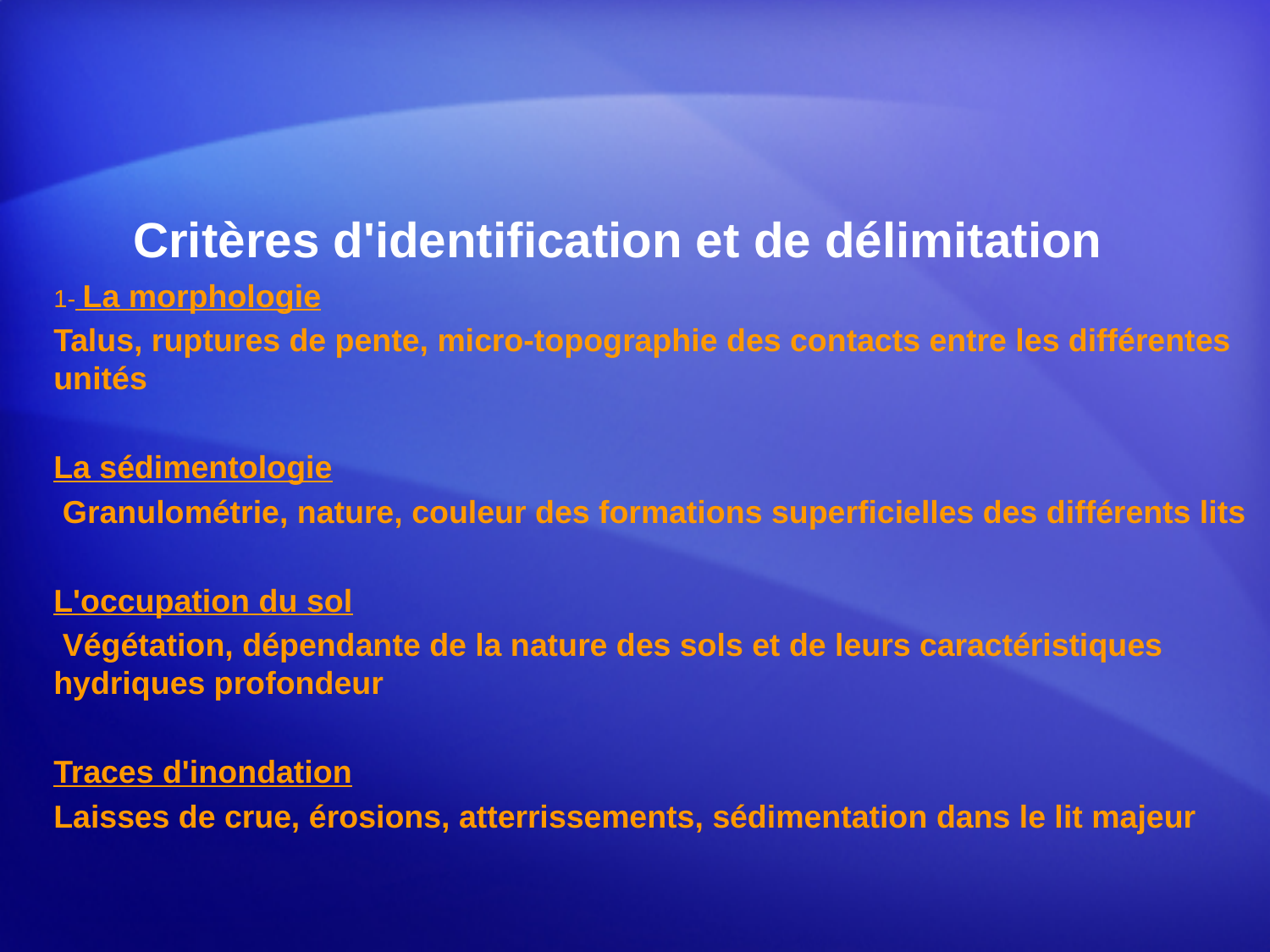

# Critères d'identification et de délimitation
1- La morphologie
Talus, ruptures de pente, micro-topographie des contacts entre les différentes unités

La sédimentologie
 Granulométrie, nature, couleur des formations superficielles des différents lits

L'occupation du sol
 Végétation, dépendante de la nature des sols et de leurs caractéristiques hydriques profondeur

Traces d'inondation
Laisses de crue, érosions, atterrissements, sédimentation dans le lit majeur